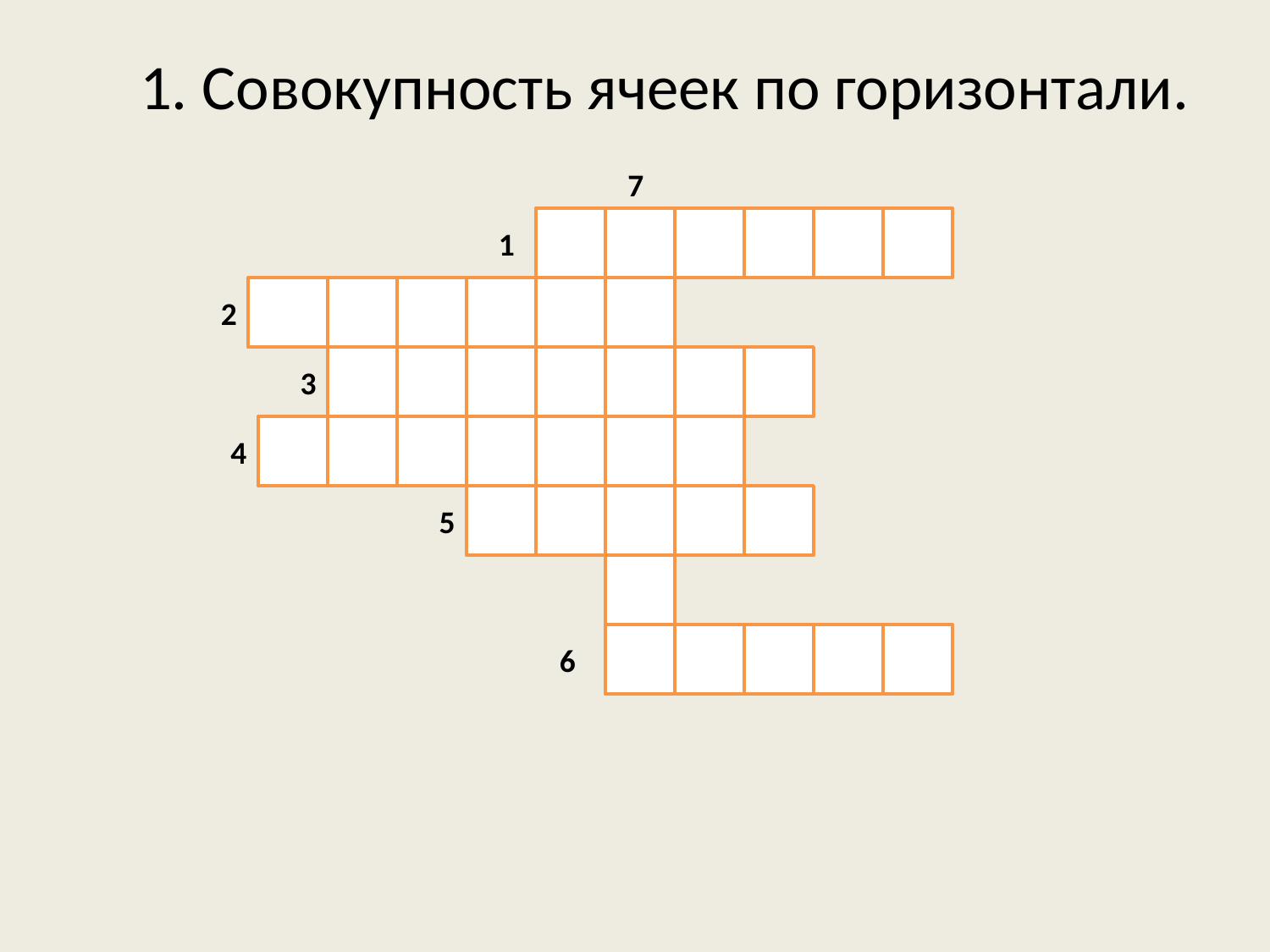

1. Совокупность ячеек по горизонтали.
7

1
2
4
5
6
3